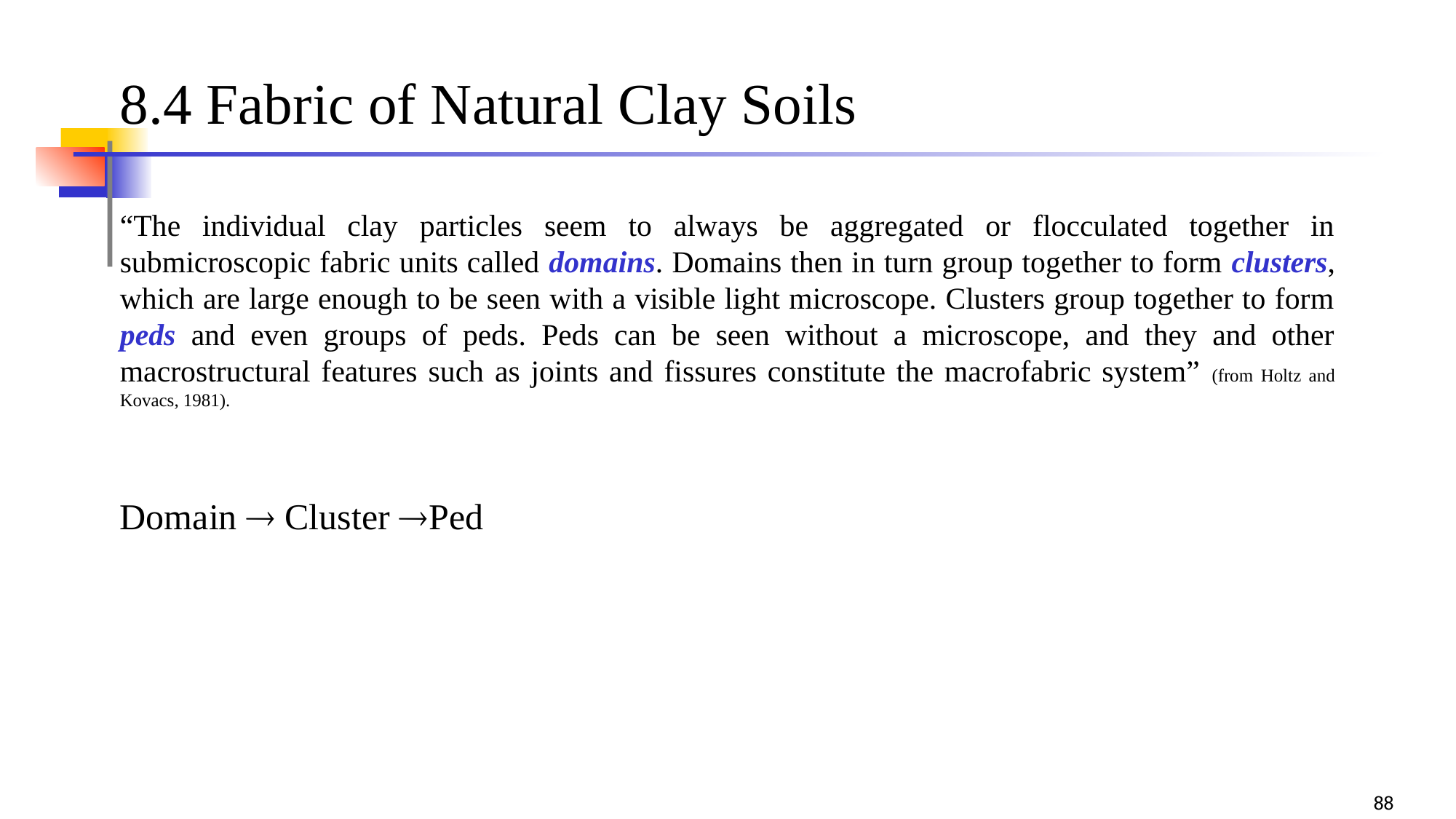

88
# 8.4 Fabric of Natural Clay Soils
“The individual clay particles seem to always be aggregated or flocculated together in submicroscopic fabric units called domains. Domains then in turn group together to form clusters, which are large enough to be seen with a visible light microscope. Clusters group together to form peds and even groups of peds. Peds can be seen without a microscope, and they and other macrostructural features such as joints and fissures constitute the macrofabric system” (from Holtz and Kovacs, 1981).

Domain → Cluster →Ped